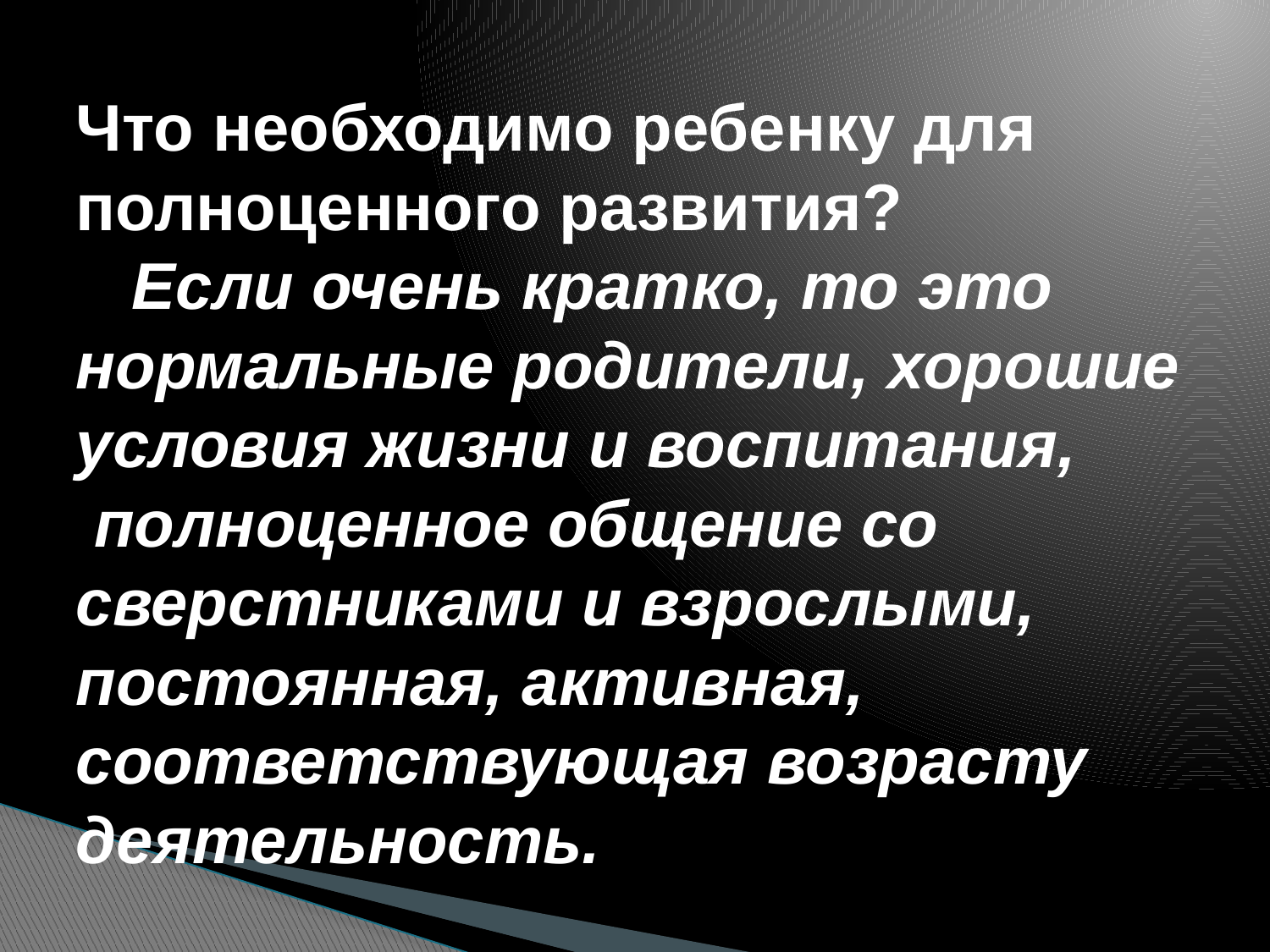

# Что необходимо ребенку для полноценного развития? Если очень кратко, то это нормальные родители, хорошие условия жизни и воспитания, полноценное общение со сверстниками и взрослыми, постоянная, активная, соответствующая возрасту деятельность.